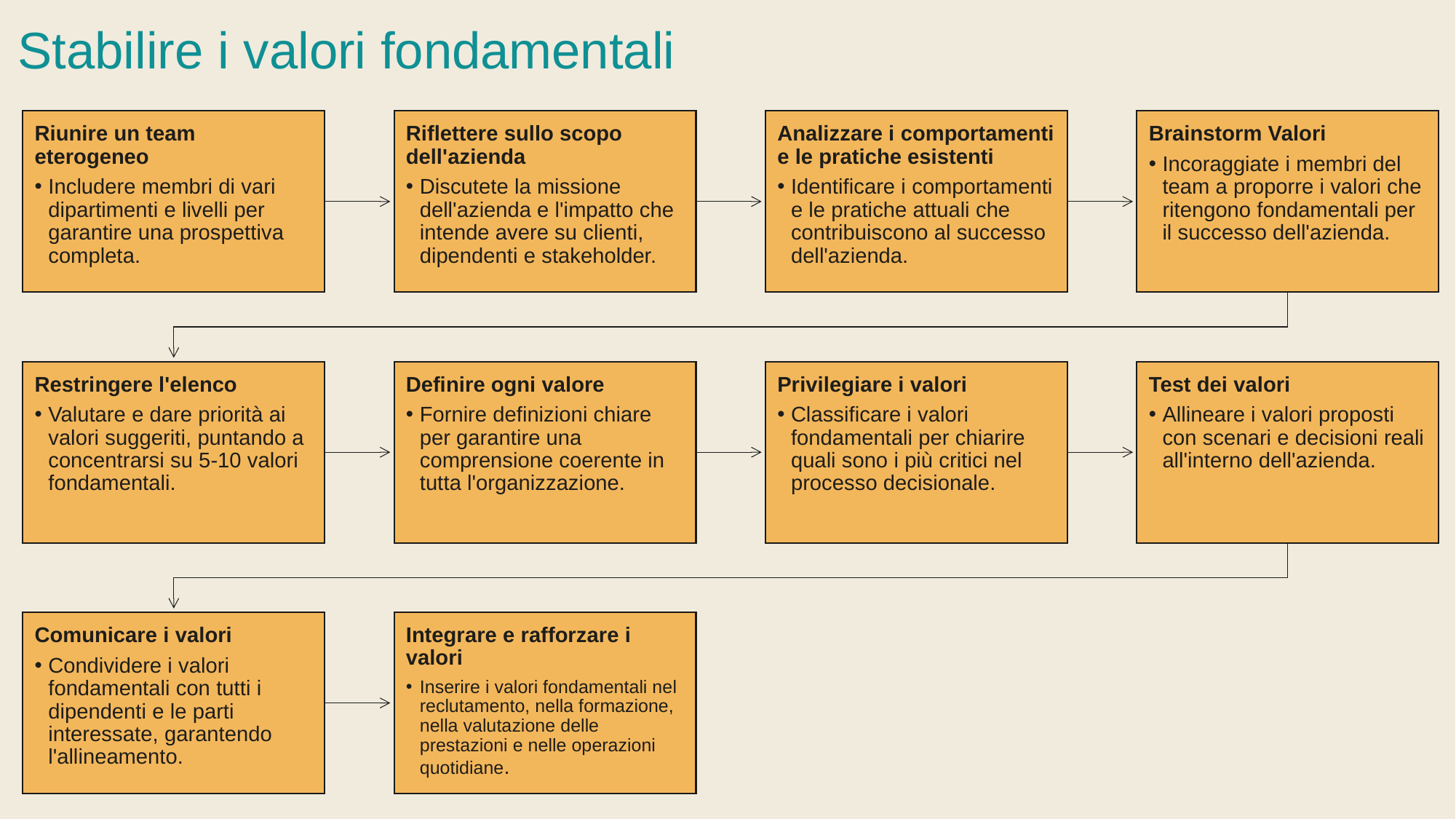

# Stabilire i valori fondamentali

Riunire un team eterogeneo
Includere membri di vari dipartimenti e livelli per garantire una prospettiva completa.

Riflettere sullo scopo dell'azienda
Discutete la missione dell'azienda e l'impatto che intende avere su clienti, dipendenti e stakeholder.

Analizzare i comportamenti e le pratiche esistenti
Identificare i comportamenti e le pratiche attuali che contribuiscono al successo dell'azienda.

Brainstorm Valori
Incoraggiate i membri del team a proporre i valori che ritengono fondamentali per il successo dell'azienda.

Restringere l'elenco
Valutare e dare priorità ai valori suggeriti, puntando a concentrarsi su 5-10 valori fondamentali.

Definire ogni valore
Fornire definizioni chiare per garantire una comprensione coerente in tutta l'organizzazione.

Privilegiare i valori
Classificare i valori fondamentali per chiarire quali sono i più critici nel processo decisionale.

Test dei valori
Allineare i valori proposti con scenari e decisioni reali all'interno dell'azienda.

Comunicare i valori
Condividere i valori fondamentali con tutti i dipendenti e le parti interessate, garantendo l'allineamento.
Integrare e rafforzare i valori
Inserire i valori fondamentali nel reclutamento, nella formazione, nella valutazione delle prestazioni e nelle operazioni quotidiane.